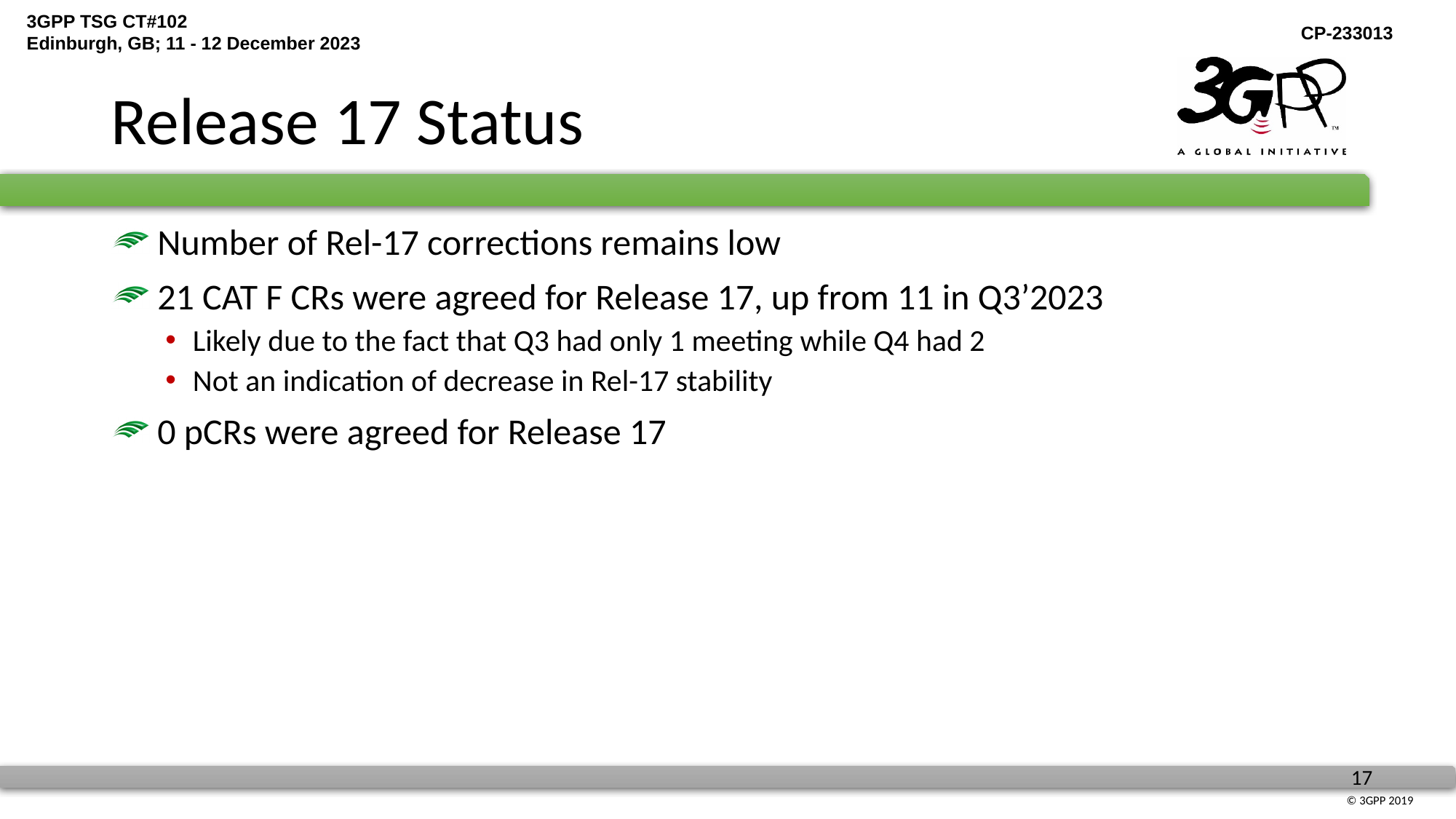

# Release 17 Status
 Number of Rel-17 corrections remains low
 21 CAT F CRs were agreed for Release 17, up from 11 in Q3’2023
Likely due to the fact that Q3 had only 1 meeting while Q4 had 2
Not an indication of decrease in Rel-17 stability
 0 pCRs were agreed for Release 17